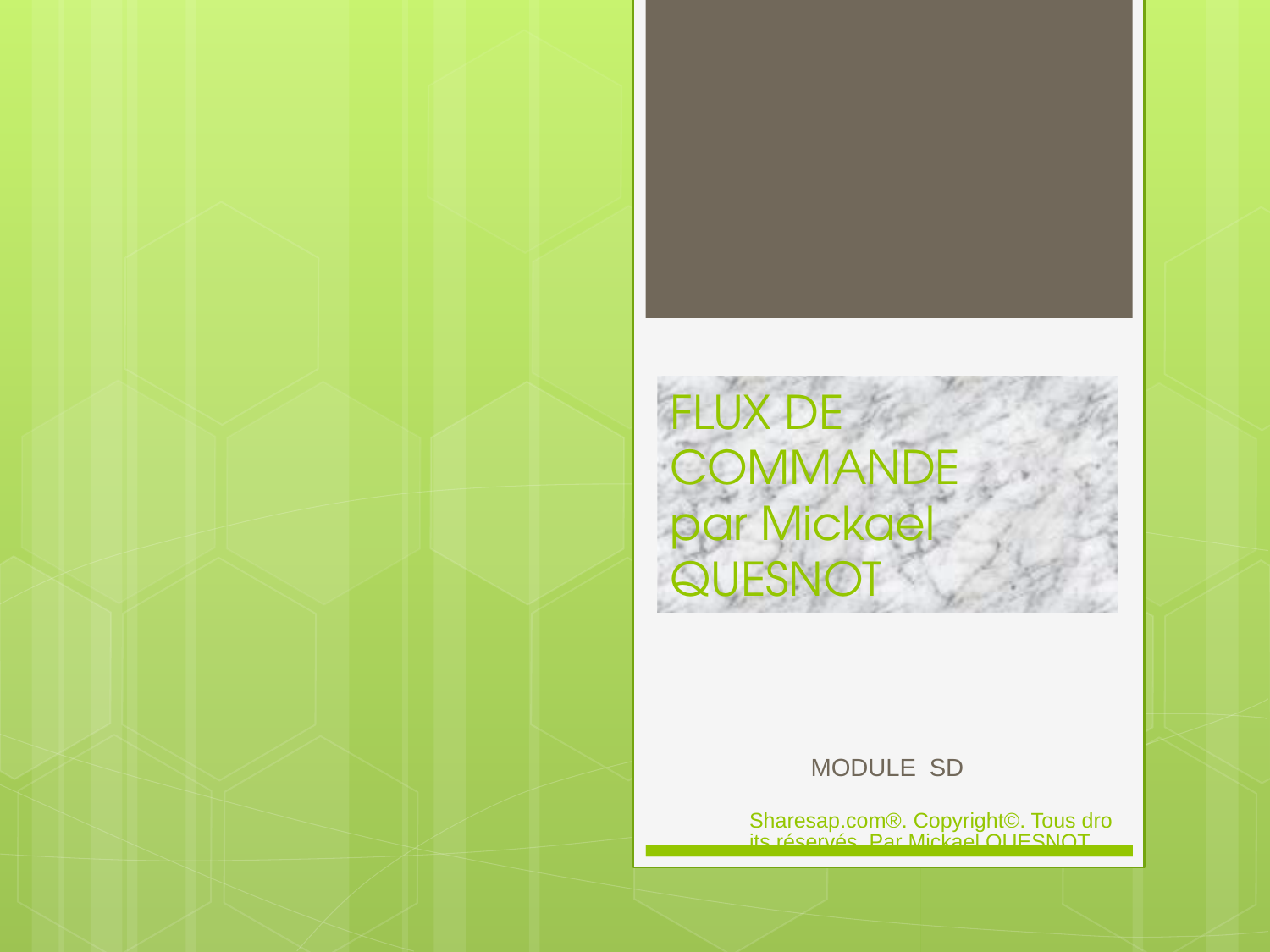

# FLUX DE COMMANDE par Mickael QUESNOT

MODULE  SD

Sharesap.com®. Copyright©. Tous droits réservés. Par Mickael QUESNOT